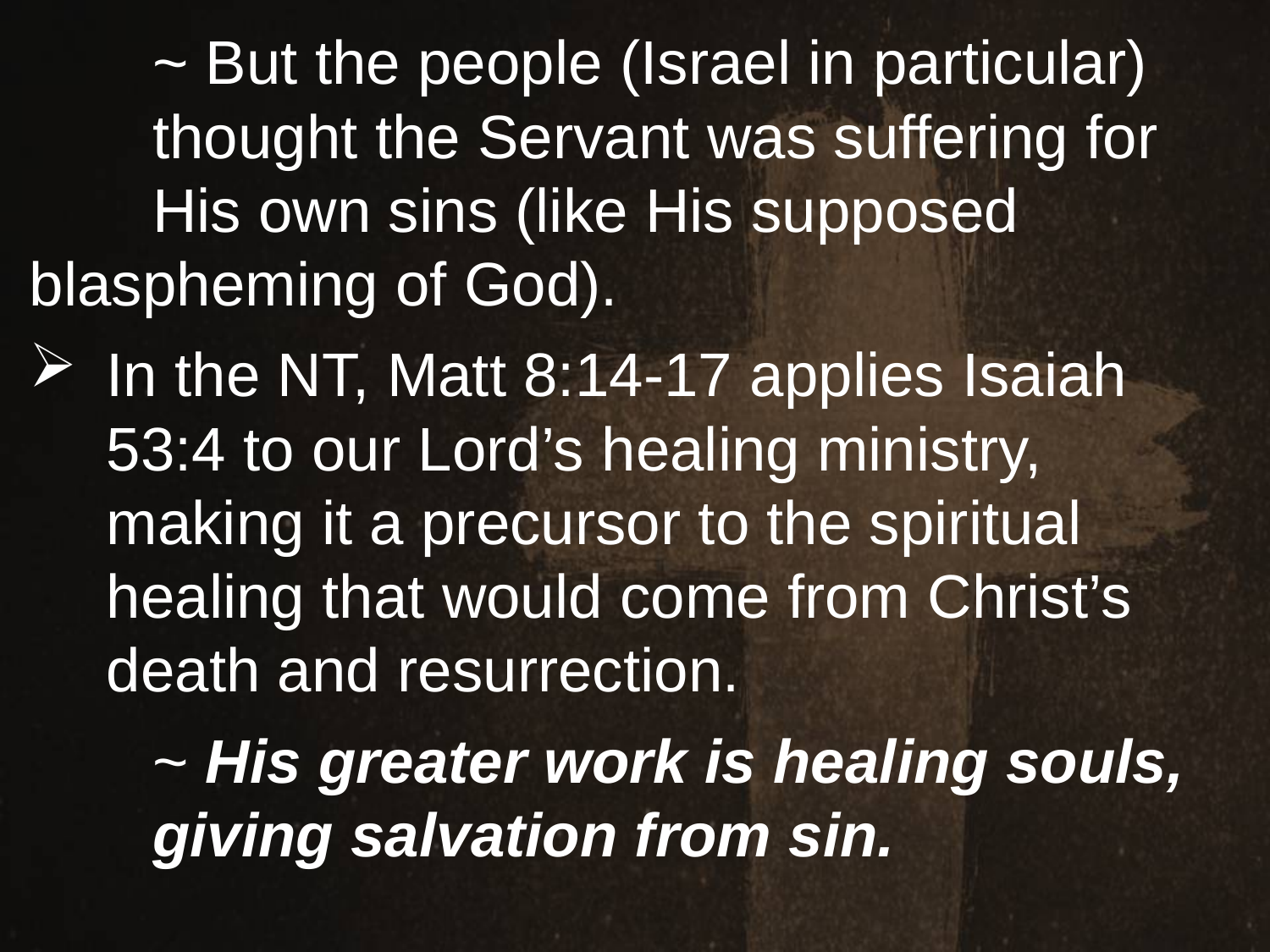

~ But the people (Israel in particular) 			thought the Servant was suffering for 		His own sins (like His supposed 			blaspheming of God).
In the NT, Matt 8:14-17 applies Isaiah 53:4 to our Lord’s healing ministry, making it a precursor to the spiritual healing that would come from Christ’s death and resurrection.
	~ His greater work is healing souls, 		giving salvation from sin.